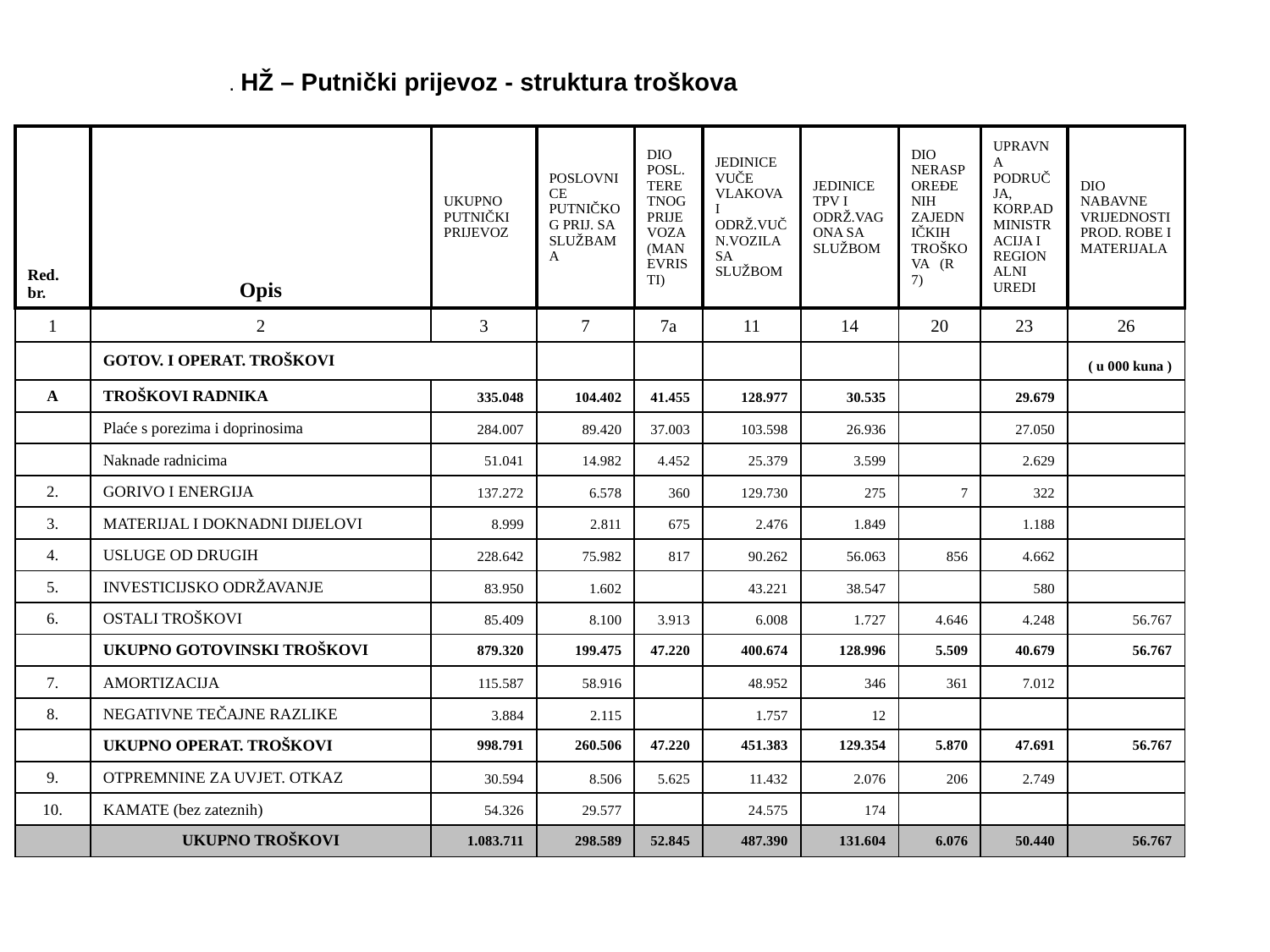

. HŽ – Putnički prijevoz - struktura troškova
| Red. br. | Opis | UKUPNO PUTNIČKI PRIJEVOZ | POSLOVNICE PUTNIČKOG PRIJ. SA SLUŽBAMA | DIO POSL. TERETNOG PRIJEVOZA (MANEVRISTI) | JEDINICE VUČE VLAKOVA I ODRŽ.VUČN.VOZILA SA SLUŽBOM | JEDINICE TPV I ODRŽ.VAGONA SA SLUŽBOM | DIO NERASPOREĐENIH ZAJEDNIČKIH TROŠKOVA (R 7) | UPRAVNA PODRUČJA, KORP.ADMINISTRACIJA I REGIONALNI UREDI | DIO NABAVNE VRIJEDNOSTI PROD. ROBE I MATERIJALA |
| --- | --- | --- | --- | --- | --- | --- | --- | --- | --- |
| 1 | 2 | 3 | 7 | 7a | 11 | 14 | 20 | 23 | 26 |
|  | GOTOV. I OPERAT. TROŠKOVI |  |  |  |  |  |  |  | ( u 000 kuna ) |
| A | TROŠKOVI RADNIKA | 335.048 | 104.402 | 41.455 | 128.977 | 30.535 |  | 29.679 |  |
|  | Plaće s porezima i doprinosima | 284.007 | 89.420 | 37.003 | 103.598 | 26.936 |  | 27.050 |  |
|  | Naknade radnicima | 51.041 | 14.982 | 4.452 | 25.379 | 3.599 |  | 2.629 |  |
| 2. | GORIVO I ENERGIJA | 137.272 | 6.578 | 360 | 129.730 | 275 | 7 | 322 |  |
| 3. | MATERIJAL I DOKNADNI DIJELOVI | 8.999 | 2.811 | 675 | 2.476 | 1.849 |  | 1.188 |  |
| 4. | USLUGE OD DRUGIH | 228.642 | 75.982 | 817 | 90.262 | 56.063 | 856 | 4.662 |  |
| 5. | INVESTICIJSKO ODRŽAVANJE | 83.950 | 1.602 |  | 43.221 | 38.547 |  | 580 |  |
| 6. | OSTALI TROŠKOVI | 85.409 | 8.100 | 3.913 | 6.008 | 1.727 | 4.646 | 4.248 | 56.767 |
|  | UKUPNO GOTOVINSKI TROŠKOVI | 879.320 | 199.475 | 47.220 | 400.674 | 128.996 | 5.509 | 40.679 | 56.767 |
| 7. | AMORTIZACIJA | 115.587 | 58.916 |  | 48.952 | 346 | 361 | 7.012 |  |
| 8. | NEGATIVNE TEČAJNE RAZLIKE | 3.884 | 2.115 |  | 1.757 | 12 |  |  |  |
|  | UKUPNO OPERAT. TROŠKOVI | 998.791 | 260.506 | 47.220 | 451.383 | 129.354 | 5.870 | 47.691 | 56.767 |
| 9. | OTPREMNINE ZA UVJET. OTKAZ | 30.594 | 8.506 | 5.625 | 11.432 | 2.076 | 206 | 2.749 |  |
| 10. | KAMATE (bez zateznih) | 54.326 | 29.577 |  | 24.575 | 174 |  |  |  |
|  | UKUPNO TROŠKOVI | 1.083.711 | 298.589 | 52.845 | 487.390 | 131.604 | 6.076 | 50.440 | 56.767 |